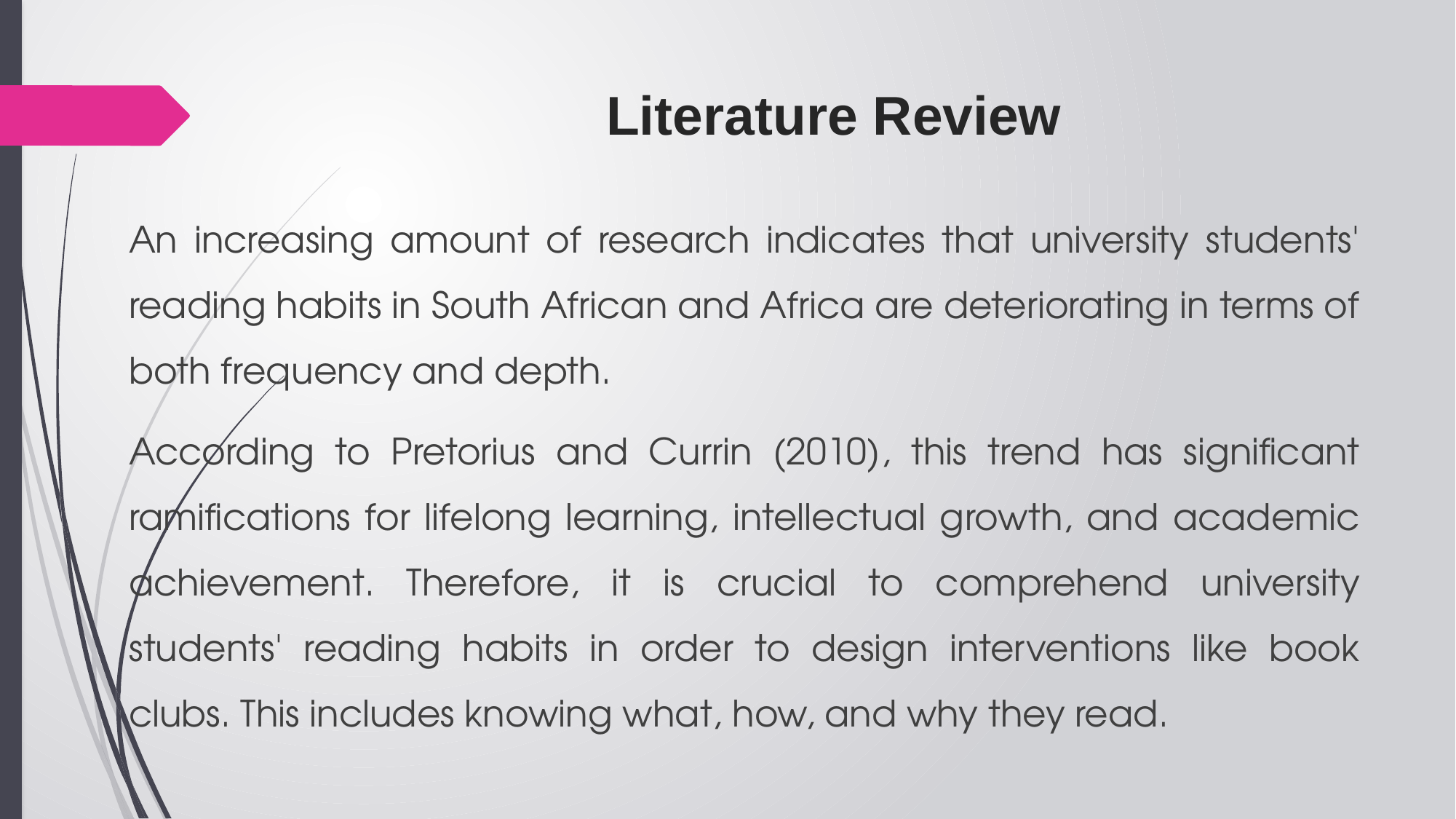

# Literature Review
An increasing amount of research indicates that university students' reading habits in South African and Africa are deteriorating in terms of both frequency and depth.
According to Pretorius and Currin (2010), this trend has significant ramifications for lifelong learning, intellectual growth, and academic achievement. Therefore, it is crucial to comprehend university students' reading habits in order to design interventions like book clubs. This includes knowing what, how, and why they read.